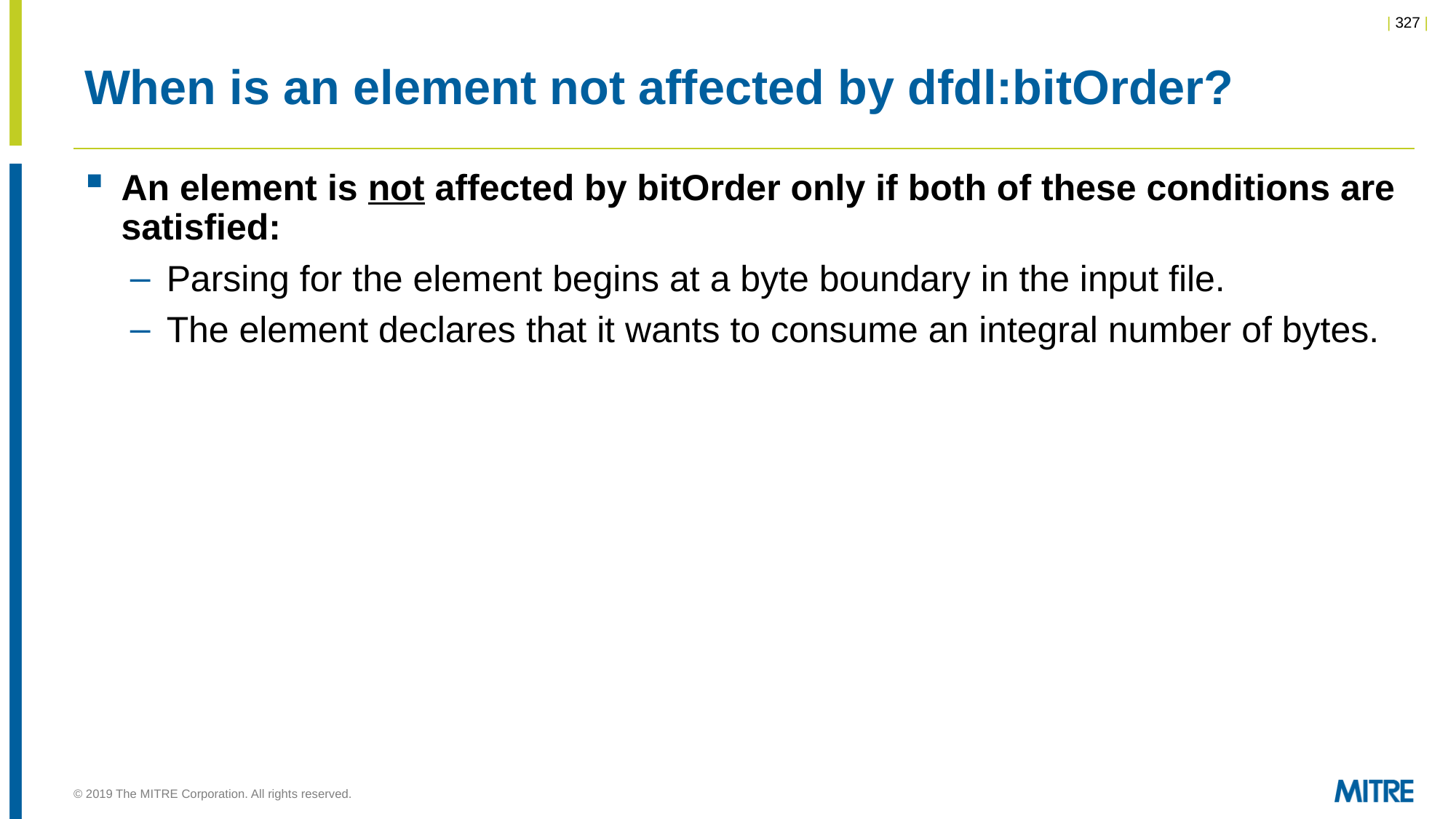

# When is an element not affected by dfdl:bitOrder?
An element is not affected by bitOrder only if both of these conditions are satisfied:
Parsing for the element begins at a byte boundary in the input file.
The element declares that it wants to consume an integral number of bytes.
© 2019 The MITRE Corporation. All rights reserved.